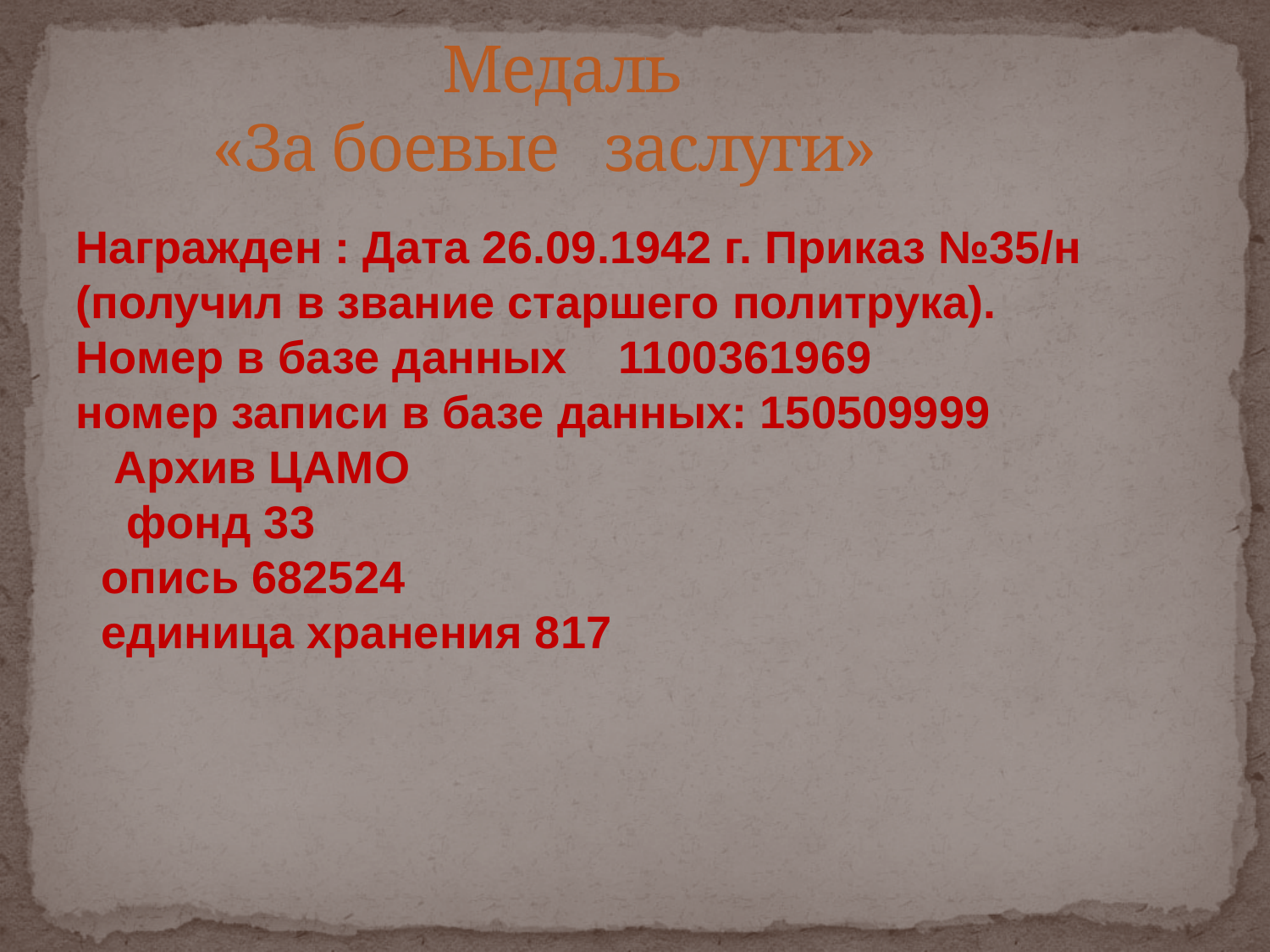

# Медаль «За боевые   заслуги»
Награжден : Дата 26.09.1942 г. Приказ №35/н   (получил в звание старшего политрука).
Номер в базе данных    1100361969
номер записи в базе данных: 150509999
   Архив ЦАМО
    фонд 33
  опись 682524
  единица хранения 817